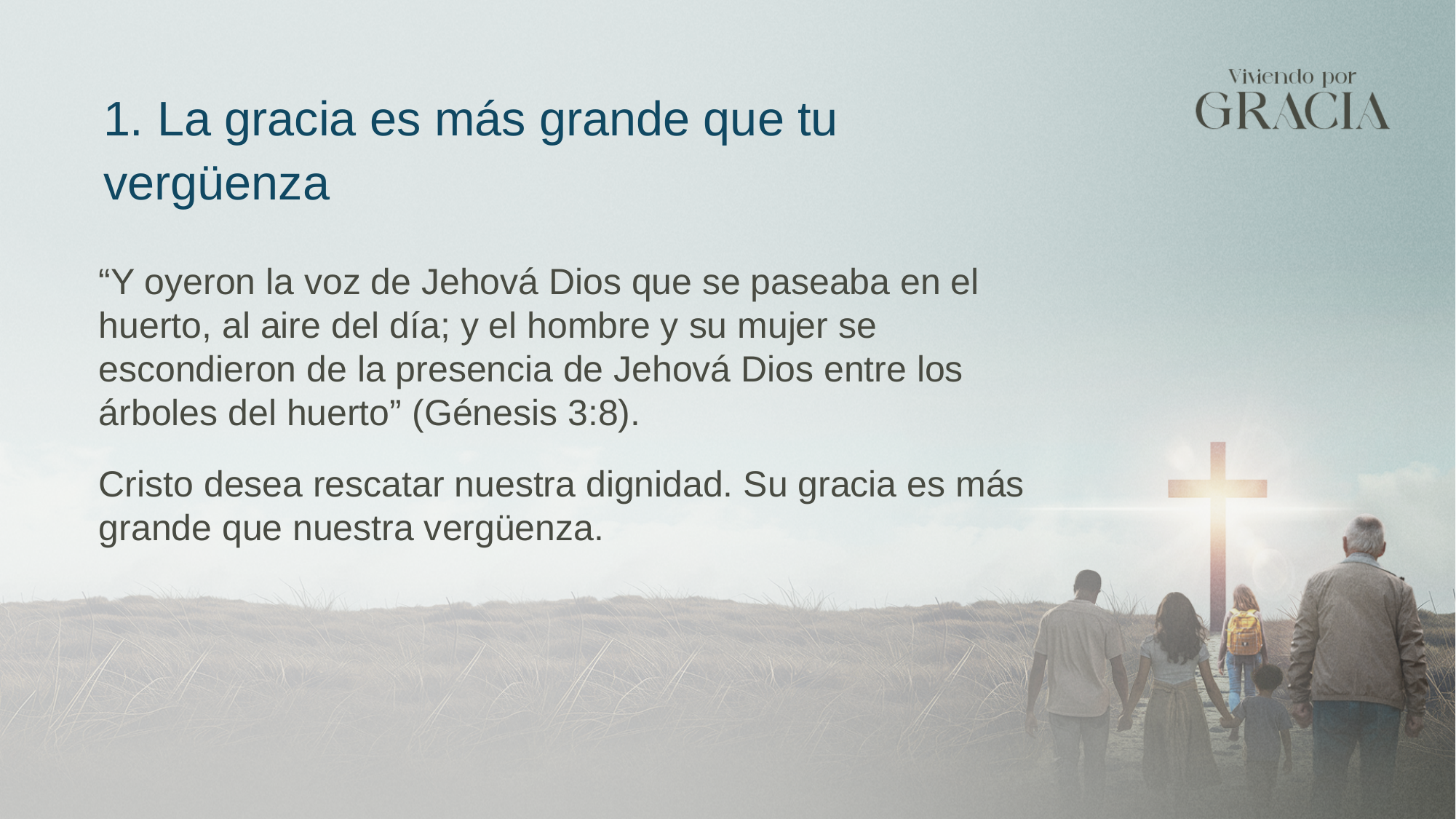

1. La gracia es más grande que tu vergüenza
“Y oyeron la voz de Jehová Dios que se paseaba en el huerto, al aire del día; y el hombre y su mujer se escondieron de la presencia de Jehová Dios entre los árboles del huerto” (Génesis 3:8).
Cristo desea rescatar nuestra dignidad. Su gracia es más grande que nuestra vergüenza.